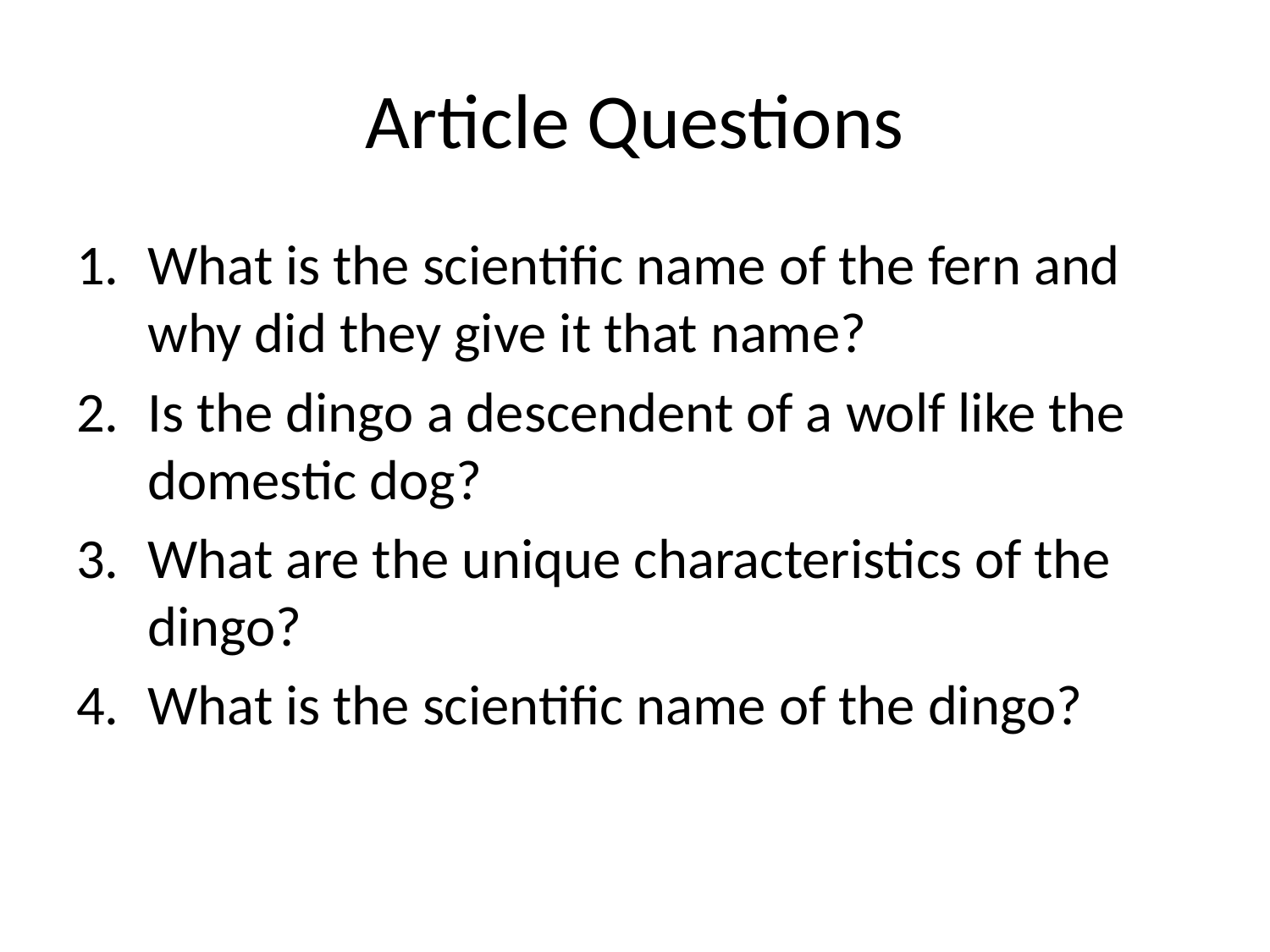

# Article Questions
What is the scientific name of the fern and why did they give it that name?
Is the dingo a descendent of a wolf like the domestic dog?
What are the unique characteristics of the dingo?
What is the scientific name of the dingo?